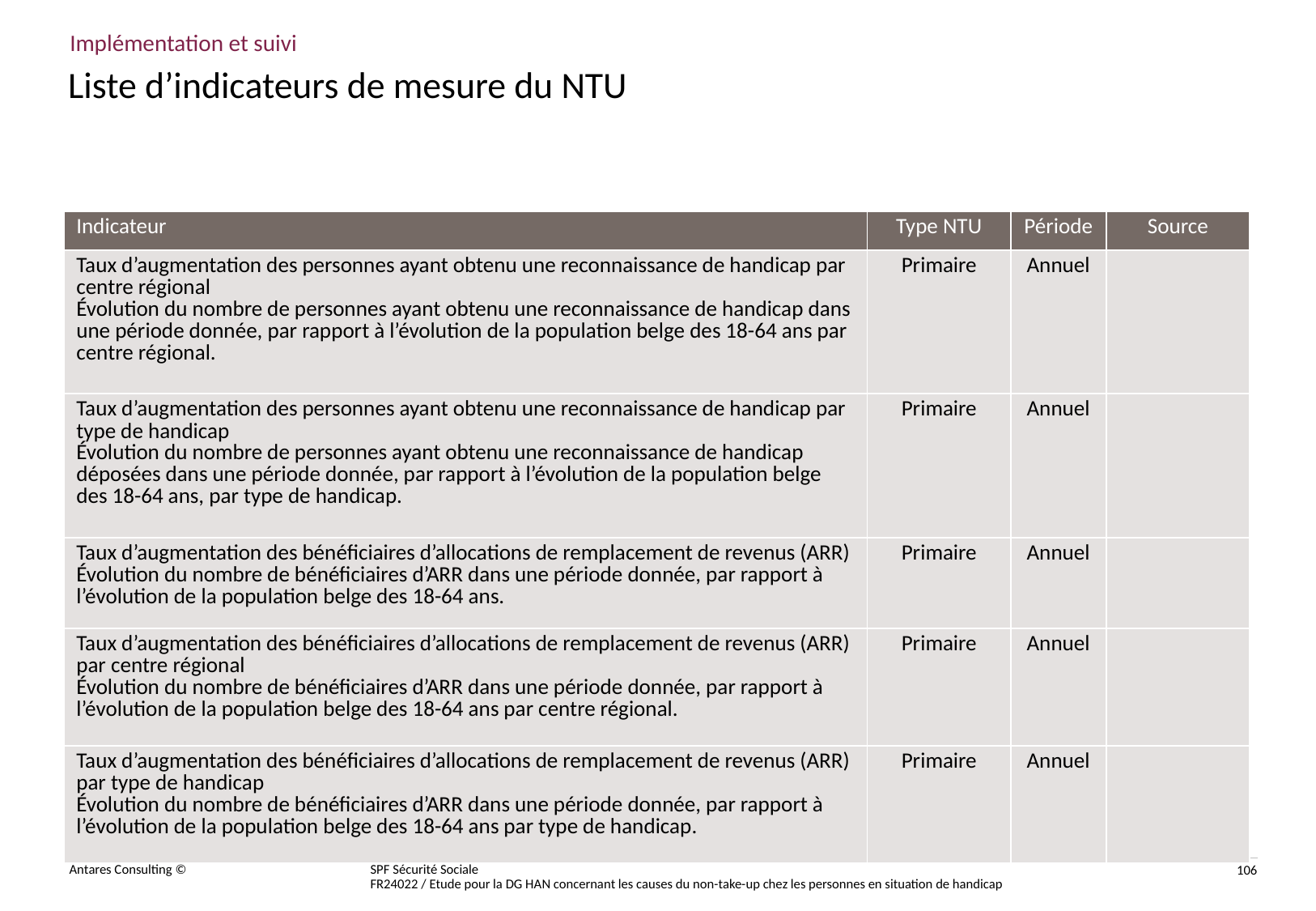

Implémentation et suivi
# Liste d’indicateurs de mesure du NTU
| Indicateur | Type NTU | Période | Source |
| --- | --- | --- | --- |
| Taux d’augmentation des personnes ayant obtenu une reconnaissance de handicap par centre régional Évolution du nombre de personnes ayant obtenu une reconnaissance de handicap dans une période donnée, par rapport à l’évolution de la population belge des 18-64 ans par centre régional. | Primaire | Annuel |  |
| Taux d’augmentation des personnes ayant obtenu une reconnaissance de handicap par type de handicap Évolution du nombre de personnes ayant obtenu une reconnaissance de handicap déposées dans une période donnée, par rapport à l’évolution de la population belge des 18-64 ans, par type de handicap. | Primaire | Annuel |  |
| Taux d’augmentation des bénéficiaires d’allocations de remplacement de revenus (ARR) Évolution du nombre de bénéficiaires d’ARR dans une période donnée, par rapport à l’évolution de la population belge des 18-64 ans. | Primaire | Annuel |  |
| Taux d’augmentation des bénéficiaires d’allocations de remplacement de revenus (ARR) par centre régional Évolution du nombre de bénéficiaires d’ARR dans une période donnée, par rapport à l’évolution de la population belge des 18-64 ans par centre régional. | Primaire | Annuel |  |
| Taux d’augmentation des bénéficiaires d’allocations de remplacement de revenus (ARR) par type de handicap Évolution du nombre de bénéficiaires d’ARR dans une période donnée, par rapport à l’évolution de la population belge des 18-64 ans par type de handicap. | Primaire | Annuel |  |